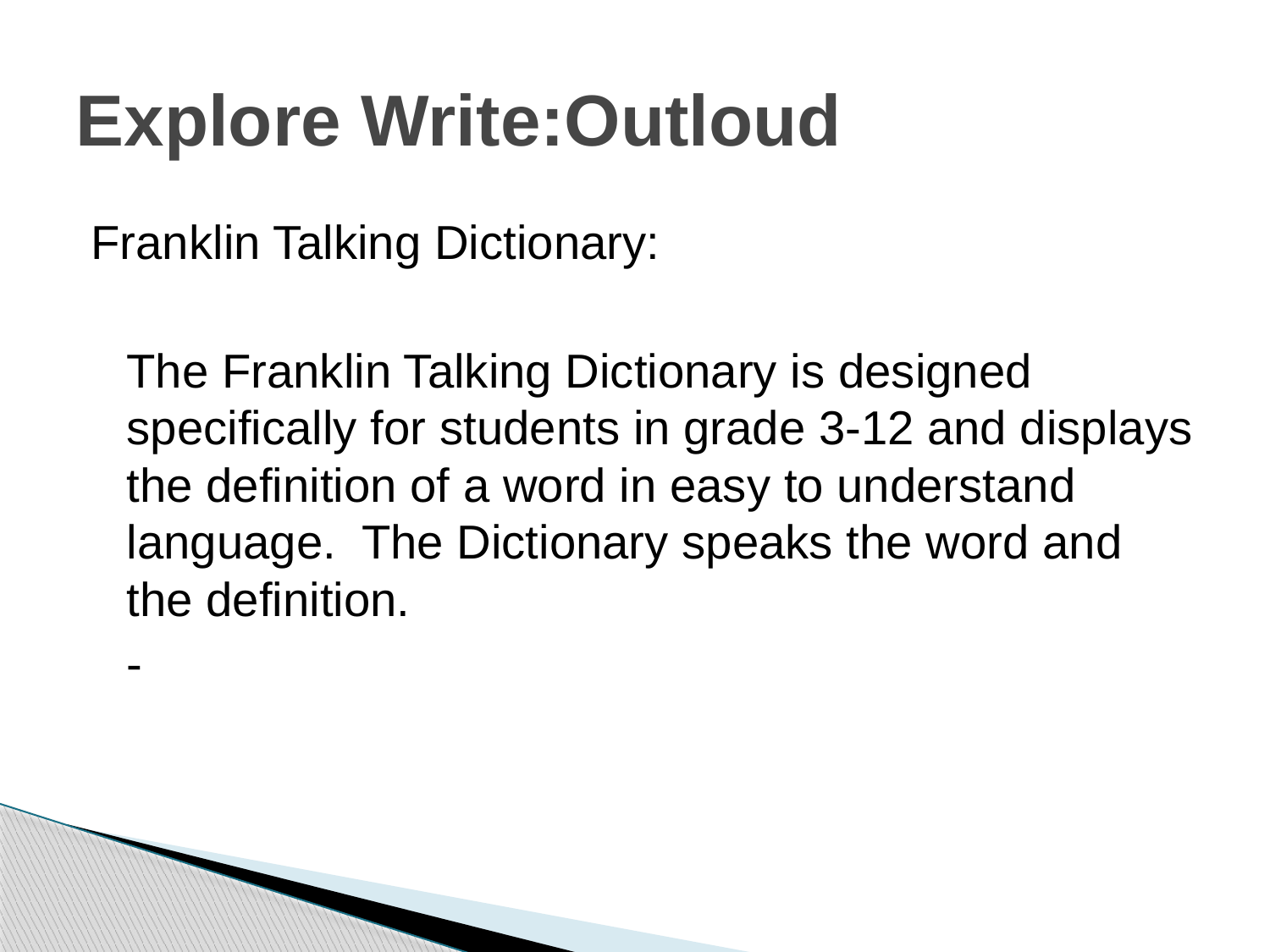

# Explore Write:Outloud
Franklin Talking Dictionary:

	The Franklin Talking Dictionary is designed specifically for students in grade 3-12 and displays the definition of a word in easy to understand language.  The Dictionary speaks the word and the definition.
	-